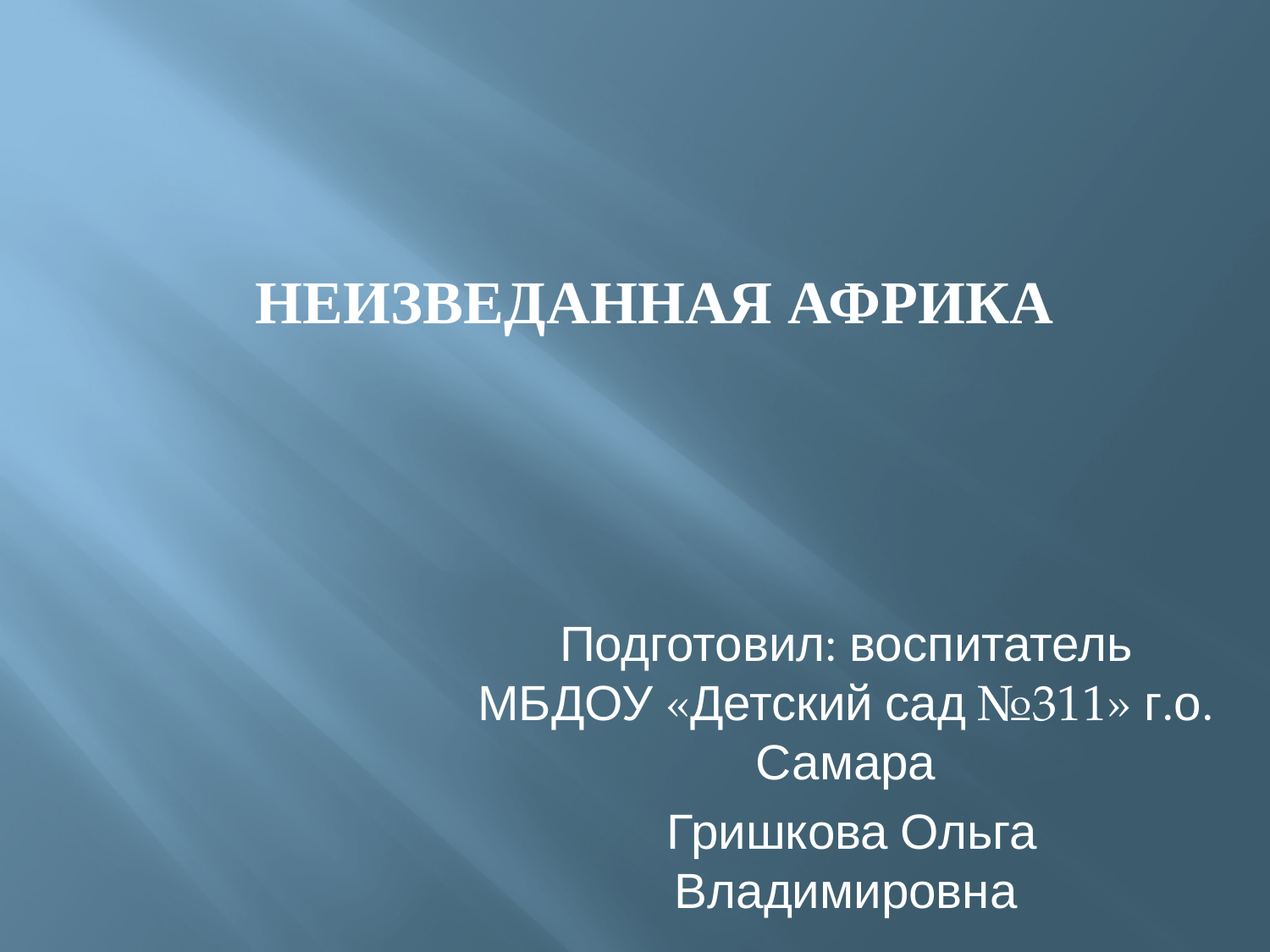

# Неизведанная Африка
Подготовил: воспитатель МБДОУ «Детский сад №311» г.о. Самара
 Гришкова Ольга Владимировна